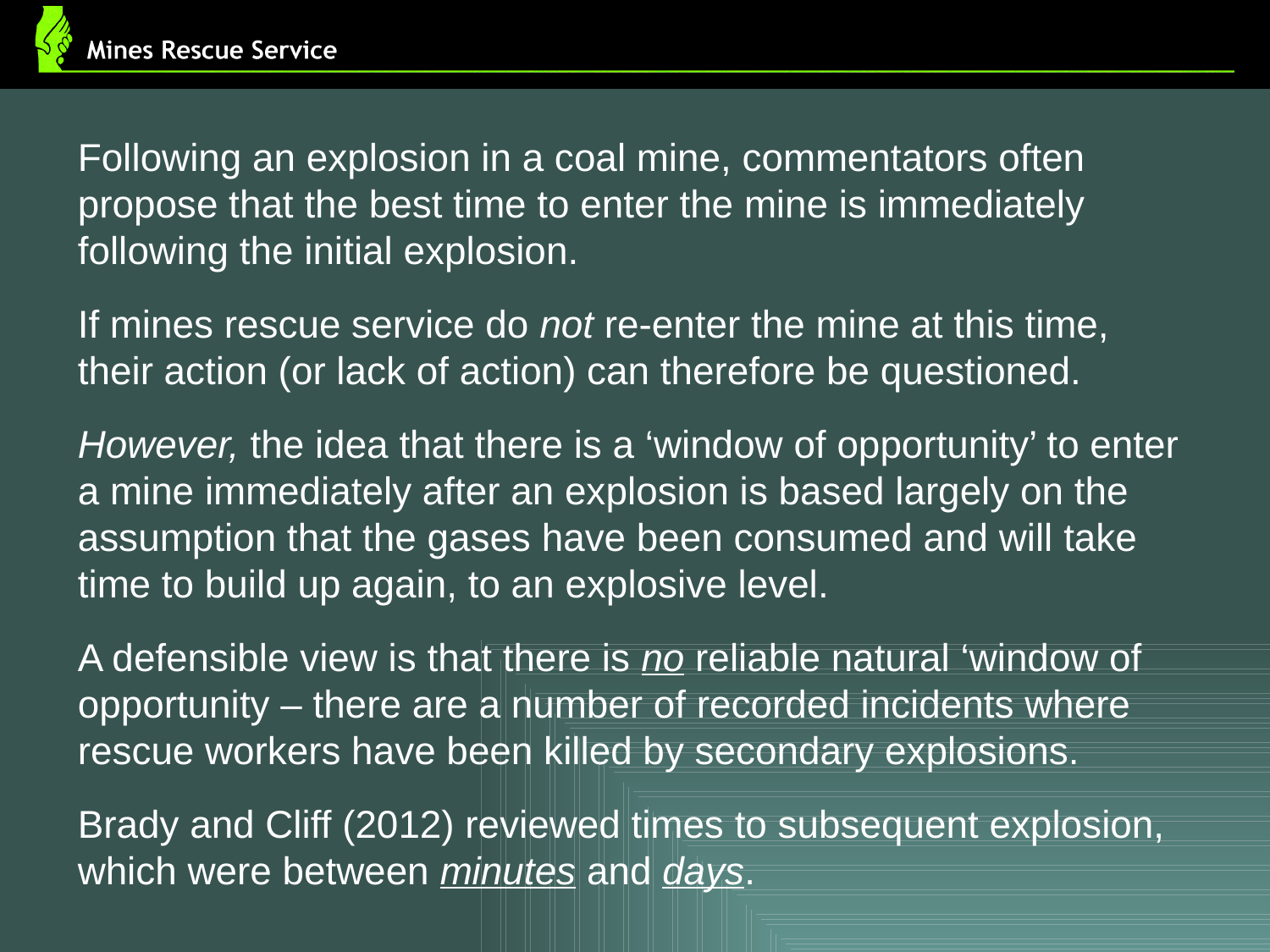

Following an explosion in a coal mine, commentators often propose that the best time to enter the mine is immediately following the initial explosion.
If mines rescue service do not re-enter the mine at this time, their action (or lack of action) can therefore be questioned.
However, the idea that there is a ‘window of opportunity’ to enter a mine immediately after an explosion is based largely on the assumption that the gases have been consumed and will take time to build up again, to an explosive level.
A defensible view is that there is no reliable natural ‘window of opportunity – there are a number of recorded incidents where rescue workers have been killed by secondary explosions.
Brady and Cliff (2012) reviewed times to subsequent explosion, which were between minutes and days.